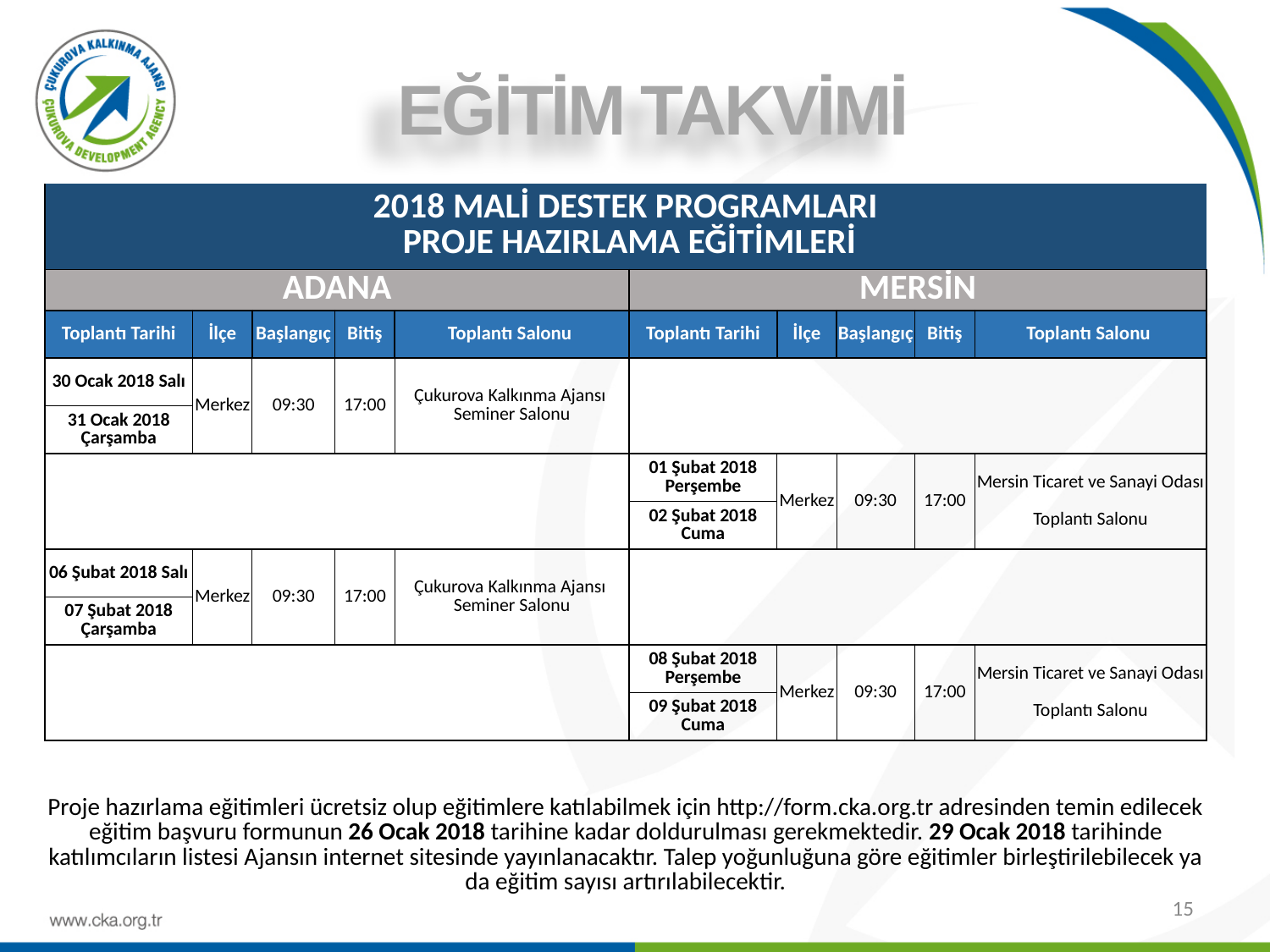

# EĞİTİM TAKVİMİ
| 2018 MALİ DESTEK PROGRAMLARI PROJE HAZIRLAMA EĞİTİMLERİ |  |  |  |  |  |  |  |  |  |  |  |
| --- | --- | --- | --- | --- | --- | --- | --- | --- | --- | --- | --- |
| ADANA |  |  |  |  |  |  | MERSİN |  |  |  |  |
| Toplantı Tarihi | İlçe | Başlangıç |  | Bitiş |  | Toplantı Salonu | Toplantı Tarihi | İlçe | Başlangıç | Bitiş | Toplantı Salonu |
| 30 Ocak 2018 Salı | Merkez | 09:30 |  | 17:00 |  | Çukurova Kalkınma Ajansı Seminer Salonu |  |  |  |  |  |
| 31 Ocak 2018 Çarşamba |  |  |  |  |  |  |  |  |  |  |  |
|  |  |  |  |  |  |  | 01 Şubat 2018 Perşembe | Merkez | 09:30 | 17:00 | Mersin Ticaret ve Sanayi Odası Toplantı Salonu |
|  |  |  |  |  |  |  | 02 Şubat 2018 Cuma |  |  |  |  |
| 06 Şubat 2018 Salı | Merkez | 09:30 |  | 17:00 |  | Çukurova Kalkınma Ajansı Seminer Salonu |  |  |  |  |  |
| 07 Şubat 2018 Çarşamba |  |  |  |  |  |  |  |  |  |  |  |
|  |  |  |  |  |  |  | 08 Şubat 2018 Perşembe | Merkez | 09:30 | 17:00 | Mersin Ticaret ve Sanayi Odası Toplantı Salonu |
|  |  |  |  |  |  |  | 09 Şubat 2018 Cuma |  |  |  |  |
|  |  |  |  |  |  |  |  |  |  |  |  |
| Proje hazırlama eğitimleri ücretsiz olup eğitimlere katılabilmek için http://form.cka.org.tr adresinden temin edilecek eğitim başvuru formunun 26 Ocak 2018 tarihine kadar doldurulması gerekmektedir. 29 Ocak 2018 tarihinde katılımcıların listesi Ajansın internet sitesinde yayınlanacaktır. Talep yoğunluğuna göre eğitimler birleştirilebilecek ya da eğitim sayısı artırılabilecektir. |  |  |  |  |  |  |  |  |  |  |  |
15